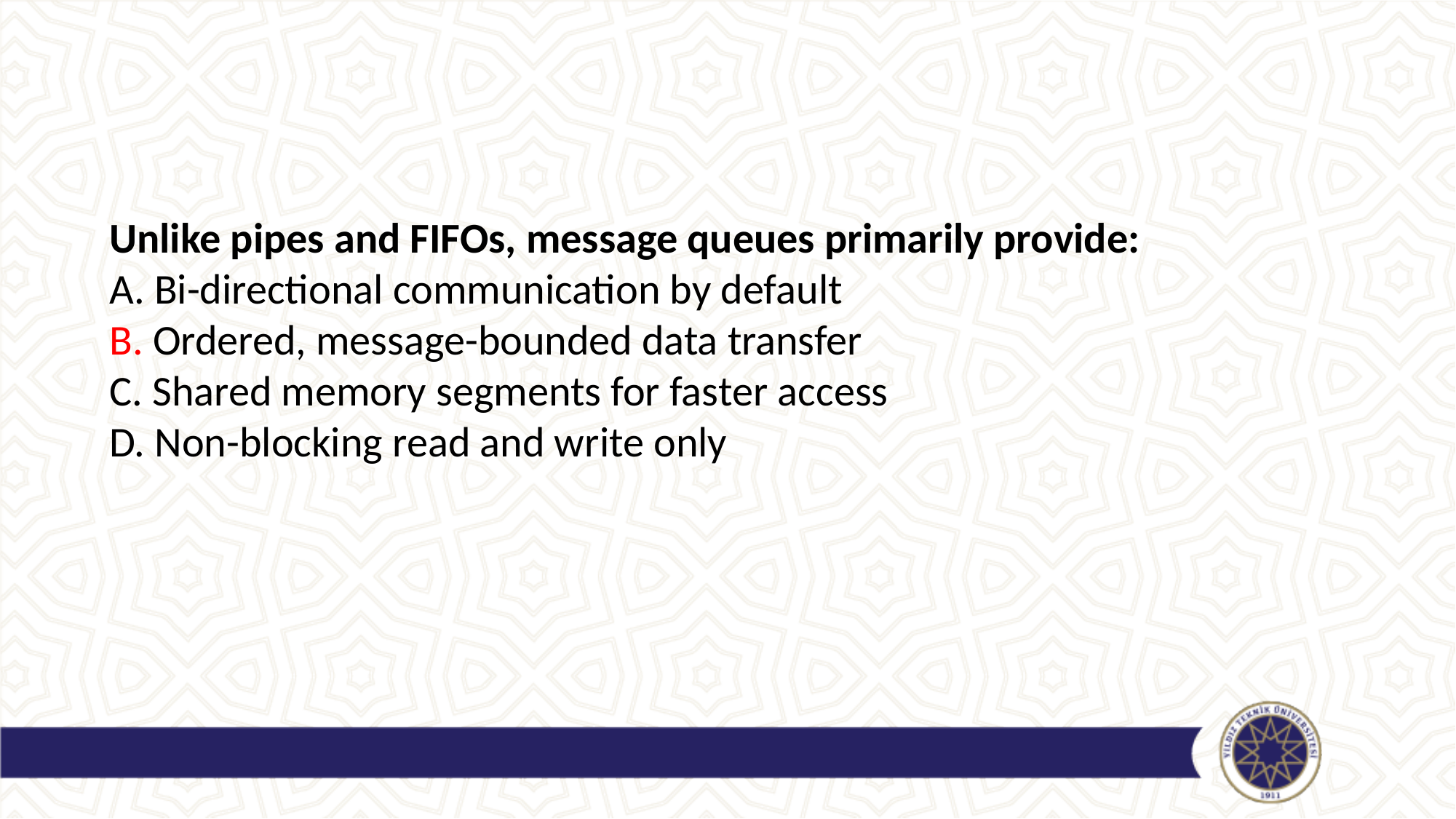

#
Unlike pipes and FIFOs, message queues primarily provide:
A. Bi-directional communication by default
B. Ordered, message-bounded data transfer
C. Shared memory segments for faster access
D. Non-blocking read and write only